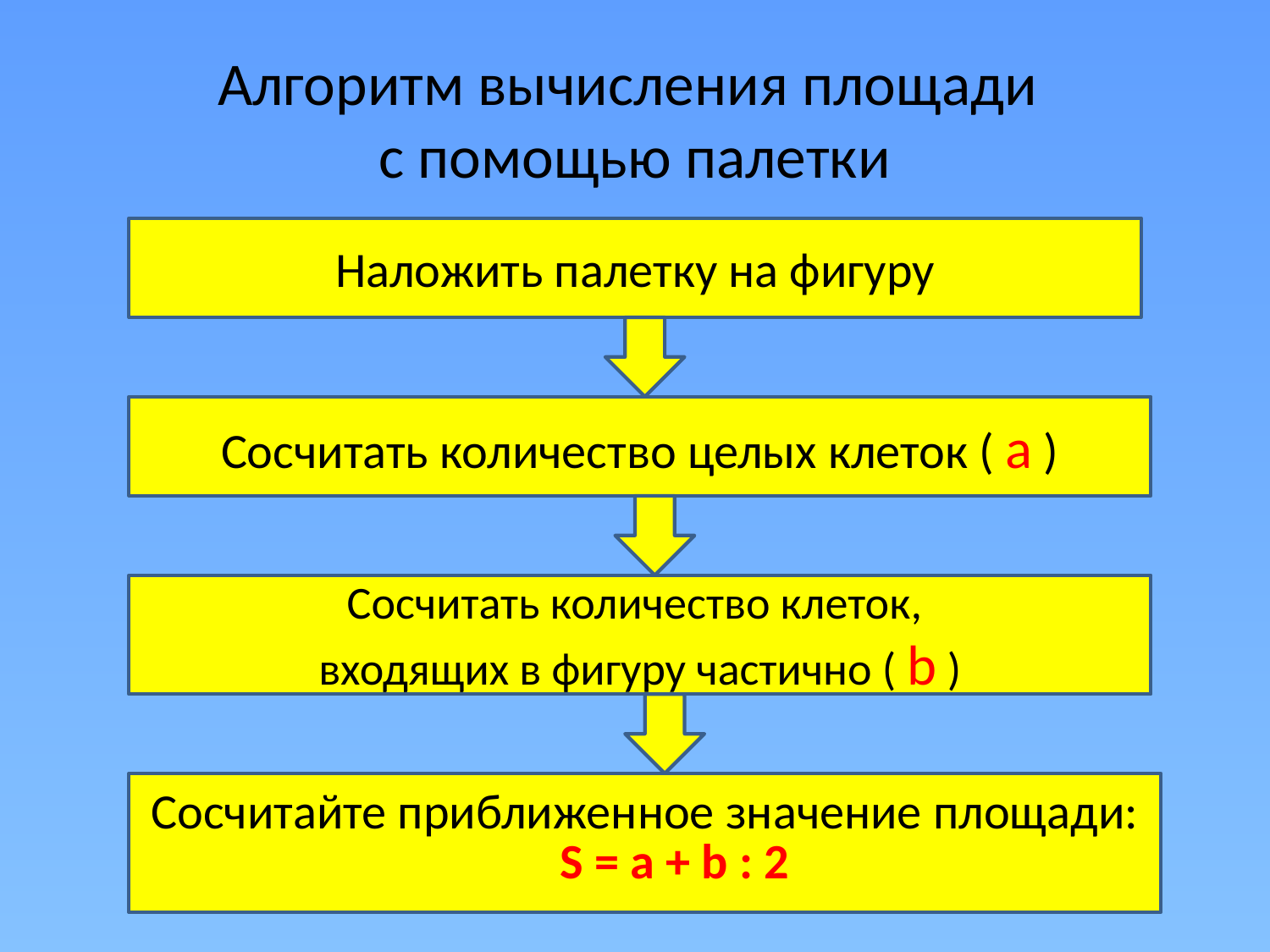

# Алгоритм вычисления площади с помощью палетки
Наложить палетку на фигуру

Сосчитать количество целых клеток ( a )

Сосчитать количество клеток,
входящих в фигуру частично ( b )

Сосчитайте приближенное значение площади:
S = a + b : 2